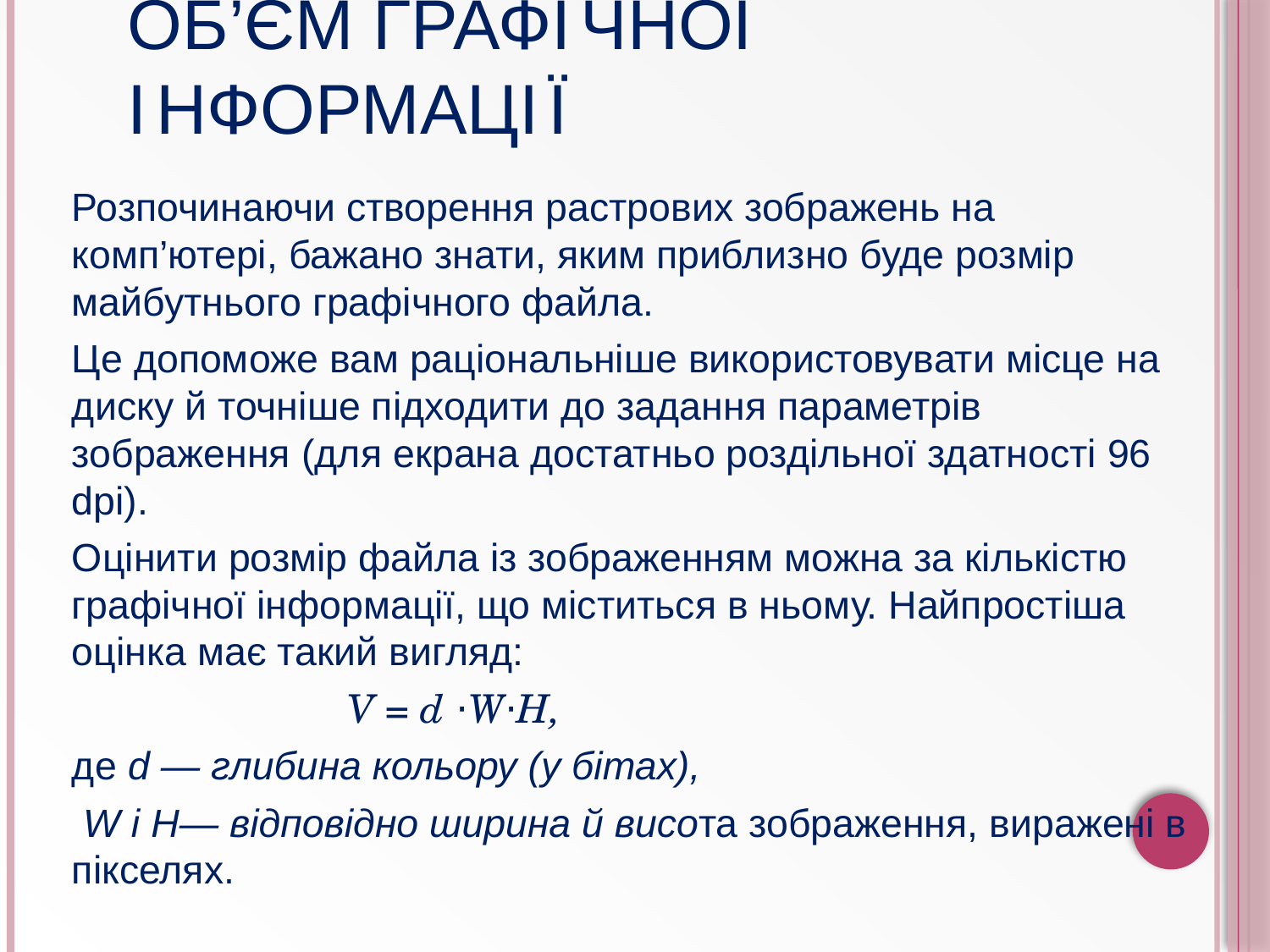

Об’єм графiчної iнформацiї
Розпочинаючи створення растрових зображень на комп’ютерi, бажано знати, яким приблизно буде розмiр майбутнього графiчного файла.
Це допоможе вам рацiональнiше використовувати мiсце на диску й точнiше пiдходити до задання параметрiв зображення (для екрана достатньо роздiльної здатностi 96 dpi).
Оцiнити розмiр файла iз зображенням можна за кiлькiстю графiчної iнформацiї, що мiститься в ньому. Найпростiша оцiнка має такий вигляд:
                         V = d ⋅W⋅H,
де d — глибина кольору (у бiтах),
 W i H— вiдповiдно ширина й висота зображення, вираженi в пiкселях.